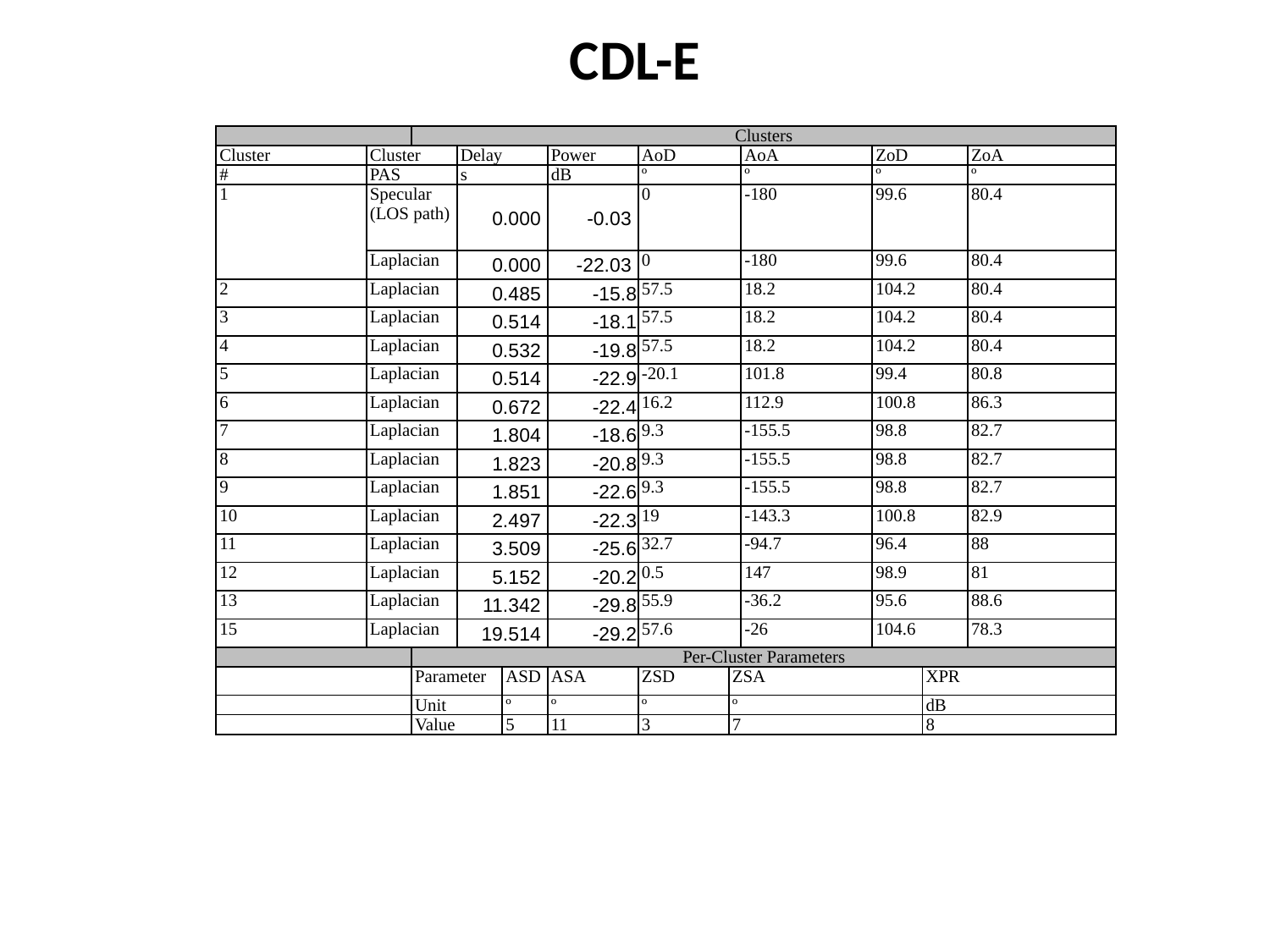

# CDL-E
|  |  | Clusters |  |  |  |  |  |  |  |  |  |
| --- | --- | --- | --- | --- | --- | --- | --- | --- | --- | --- | --- |
| Cluster | Cluster |  | Delay |  | Power | AoD |  | AoA | ZoD |  | ZoA |
| # | PAS |  | s |  | dB | º |  | º | º |  | º |
| 1 | Specular (LOS path) |  | 0.000 |  | -0.03 | 0 |  | -180 | 99.6 |  | 80.4 |
|  | Laplacian |  | 0.000 |  | -22.03 | 0 |  | -180 | 99.6 |  | 80.4 |
| 2 | Laplacian |  | 0.485 |  | -15.8 | 57.5 |  | 18.2 | 104.2 |  | 80.4 |
| 3 | Laplacian |  | 0.514 |  | -18.1 | 57.5 |  | 18.2 | 104.2 |  | 80.4 |
| 4 | Laplacian |  | 0.532 |  | -19.8 | 57.5 |  | 18.2 | 104.2 |  | 80.4 |
| 5 | Laplacian |  | 0.514 |  | -22.9 | -20.1 |  | 101.8 | 99.4 |  | 80.8 |
| 6 | Laplacian |  | 0.672 |  | -22.4 | 16.2 |  | 112.9 | 100.8 |  | 86.3 |
| 7 | Laplacian |  | 1.804 |  | -18.6 | 9.3 |  | -155.5 | 98.8 |  | 82.7 |
| 8 | Laplacian |  | 1.823 |  | -20.8 | 9.3 |  | -155.5 | 98.8 |  | 82.7 |
| 9 | Laplacian |  | 1.851 |  | -22.6 | 9.3 |  | -155.5 | 98.8 |  | 82.7 |
| 10 | Laplacian |  | 2.497 |  | -22.3 | 19 |  | -143.3 | 100.8 |  | 82.9 |
| 11 | Laplacian |  | 3.509 |  | -25.6 | 32.7 |  | -94.7 | 96.4 |  | 88 |
| 12 | Laplacian |  | 5.152 |  | -20.2 | 0.5 |  | 147 | 98.9 |  | 81 |
| 13 | Laplacian |  | 11.342 |  | -29.8 | 55.9 |  | -36.2 | 95.6 |  | 88.6 |
| 15 | Laplacian |  | 19.514 |  | -29.2 | 57.6 |  | -26 | 104.6 |  | 78.3 |
|  |  | Per-Cluster Parameters |  |  |  |  |  |  |  |  |  |
|  |  | Parameter |  | ASD | ASA | ZSD | ZSA |  |  | XPR |  |
|  |  | Unit |  | º | º | º | º |  |  | dB |  |
|  |  | Value |  | 5 | 11 | 3 | 7 |  |  | 8 |  |